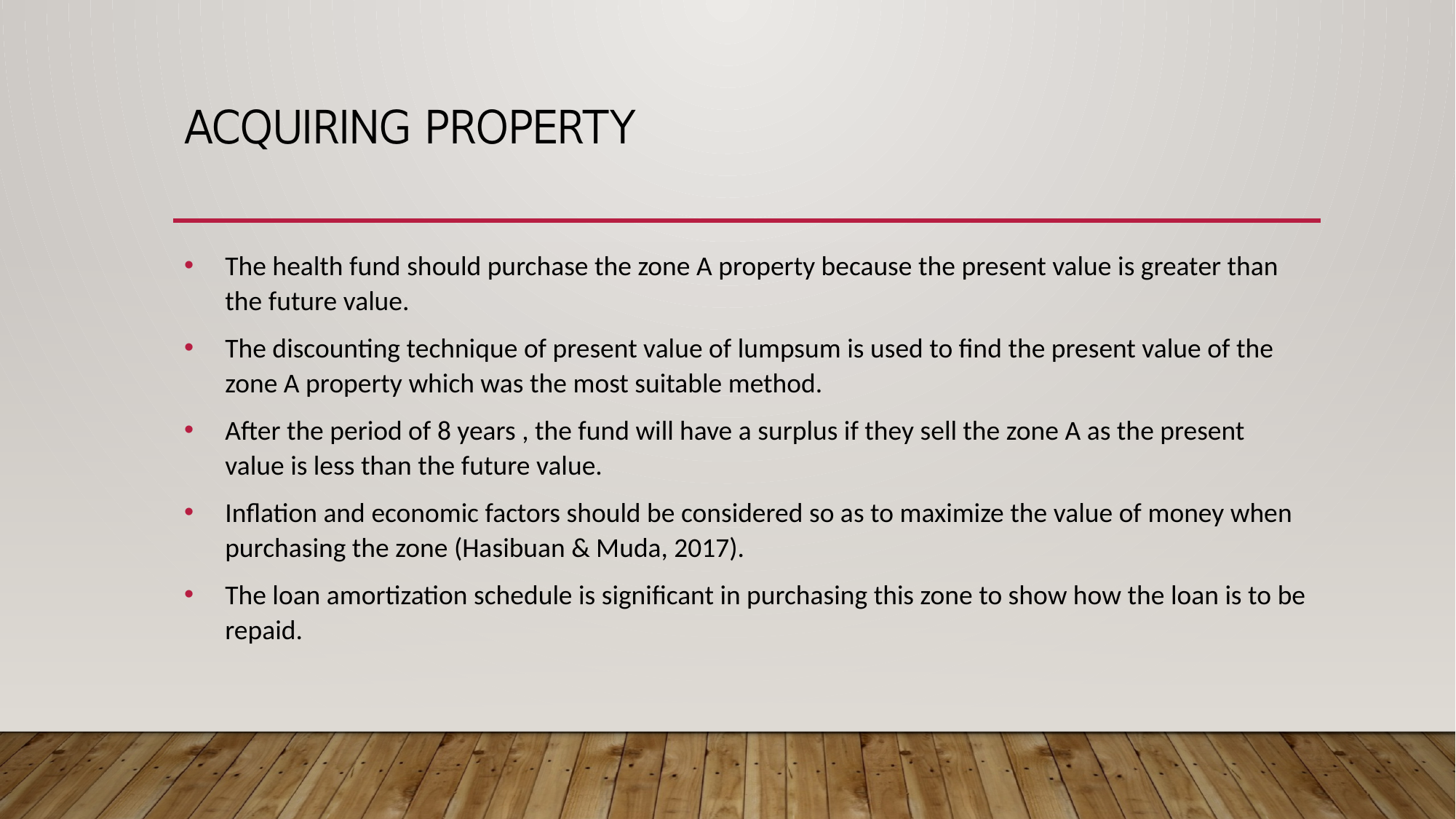

# Acquiring property
The health fund should purchase the zone A property because the present value is greater than the future value.
The discounting technique of present value of lumpsum is used to find the present value of the zone A property which was the most suitable method.
After the period of 8 years , the fund will have a surplus if they sell the zone A as the present value is less than the future value.
Inflation and economic factors should be considered so as to maximize the value of money when purchasing the zone (Hasibuan & Muda, 2017).
The loan amortization schedule is significant in purchasing this zone to show how the loan is to be repaid.